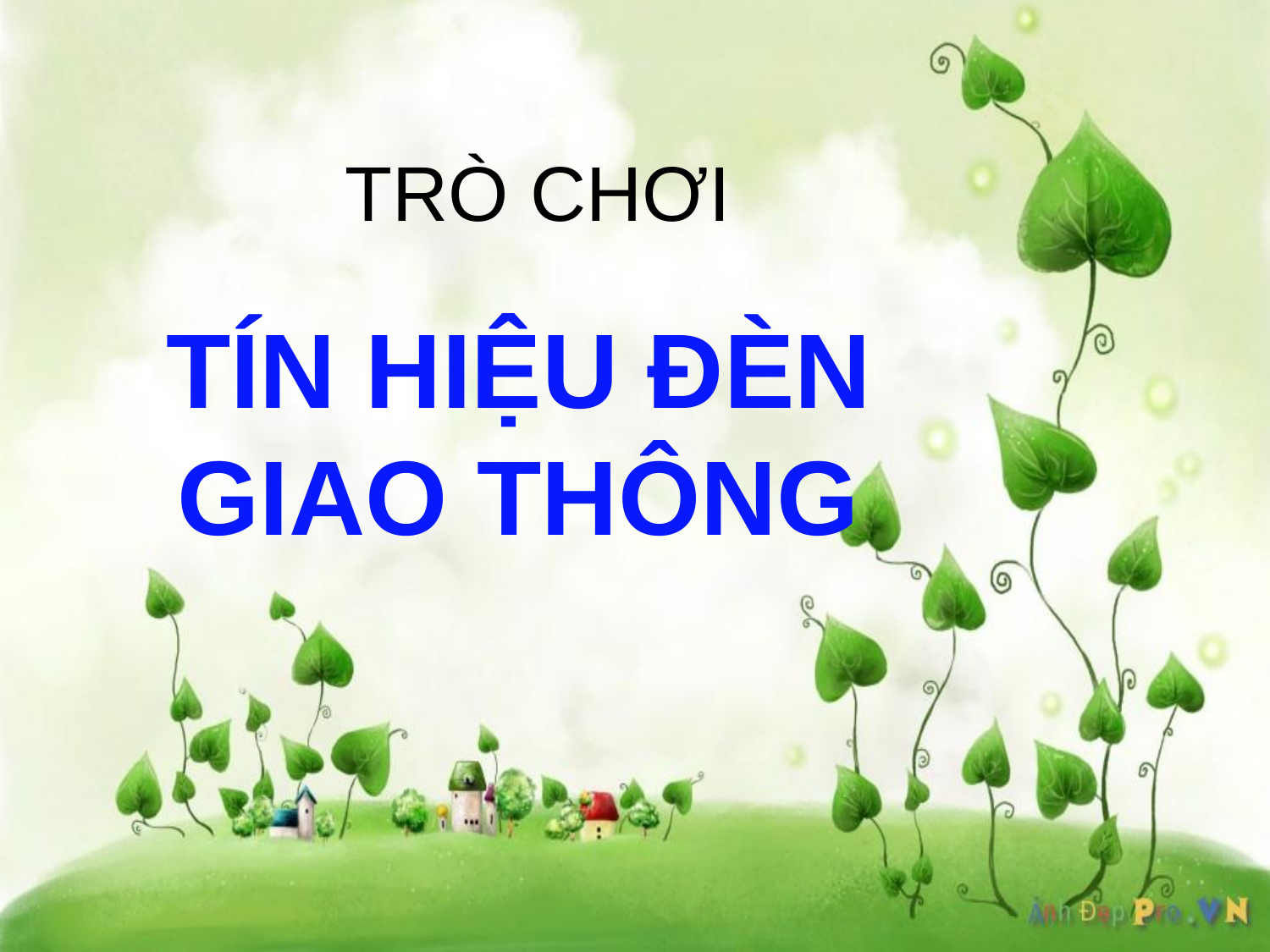

TRÒ CHƠI
TÍN HIỆU ĐÈN GIAO THÔNG